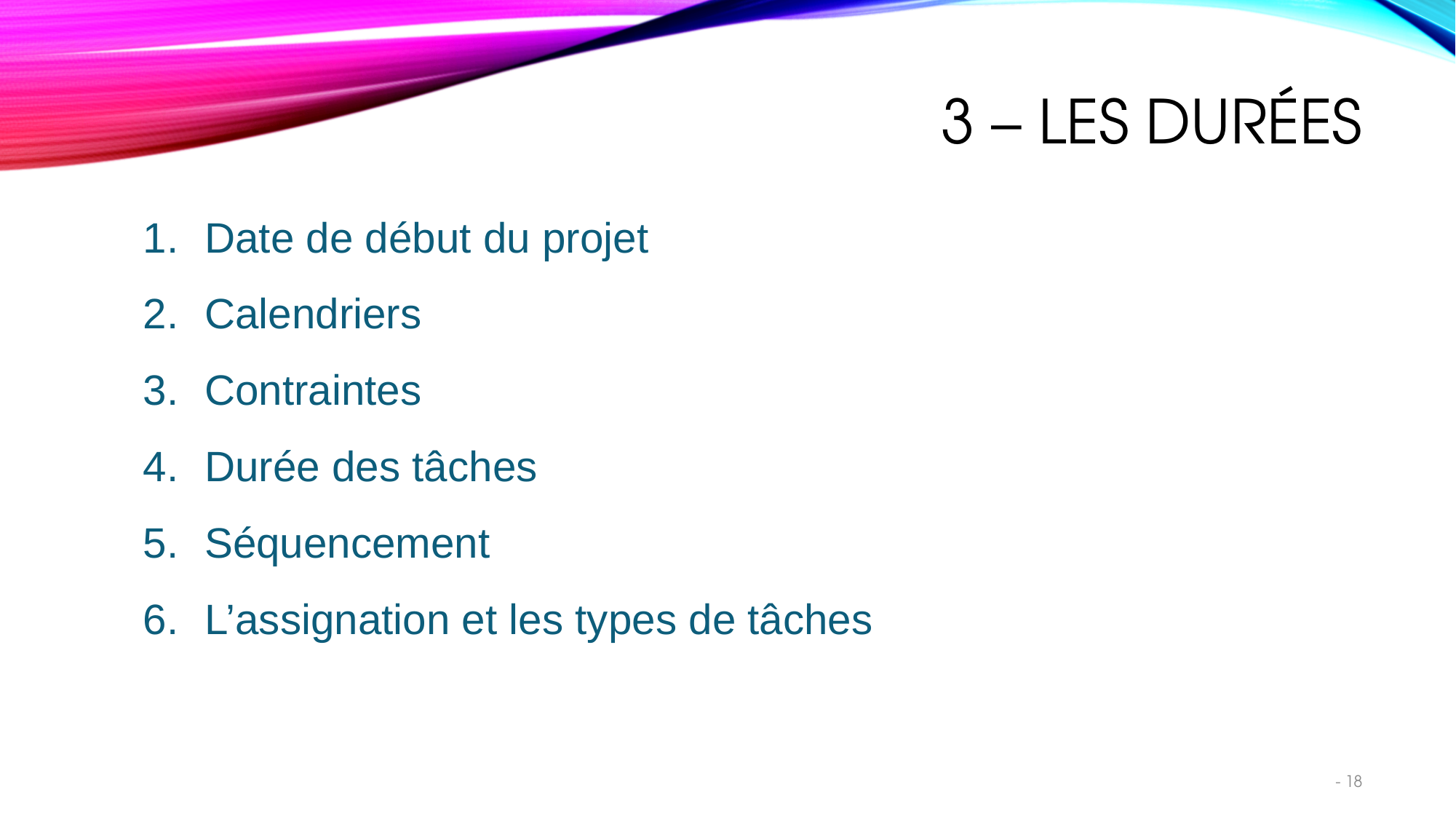

# 3 – Les durées
Date de début du projet
Calendriers
Contraintes
Durée des tâches
Séquencement
L’assignation et les types de tâches
18